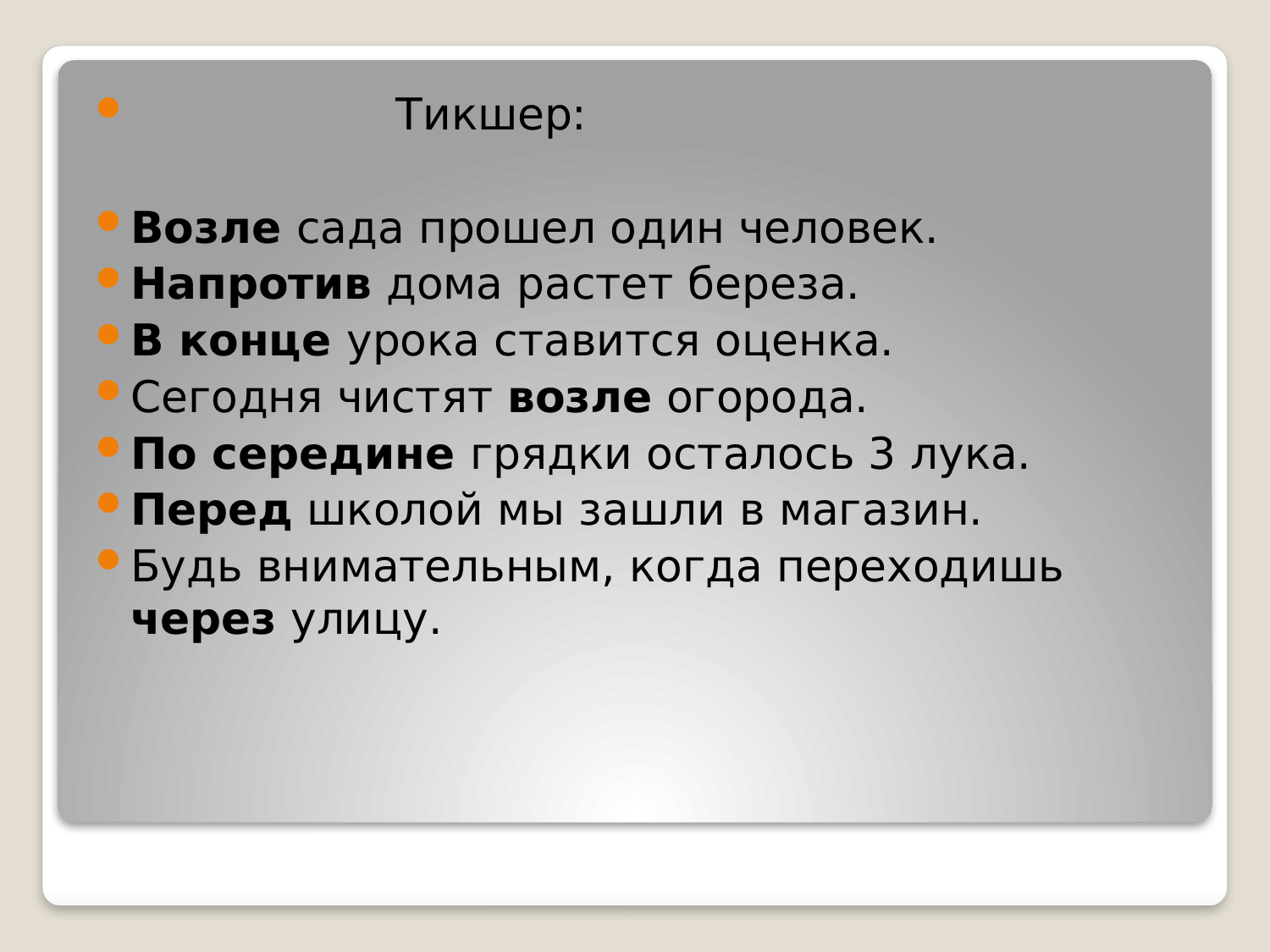

Тикшер:

Возле сада прошел один человек.
Напротив дома растет береза.
В конце урока ставится оценка.
Сегодня чистят возле огорода.
По середине грядки осталось 3 лука.
Перед школой мы зашли в магазин.
Будь внимательным, когда переходишь через улицу.

#